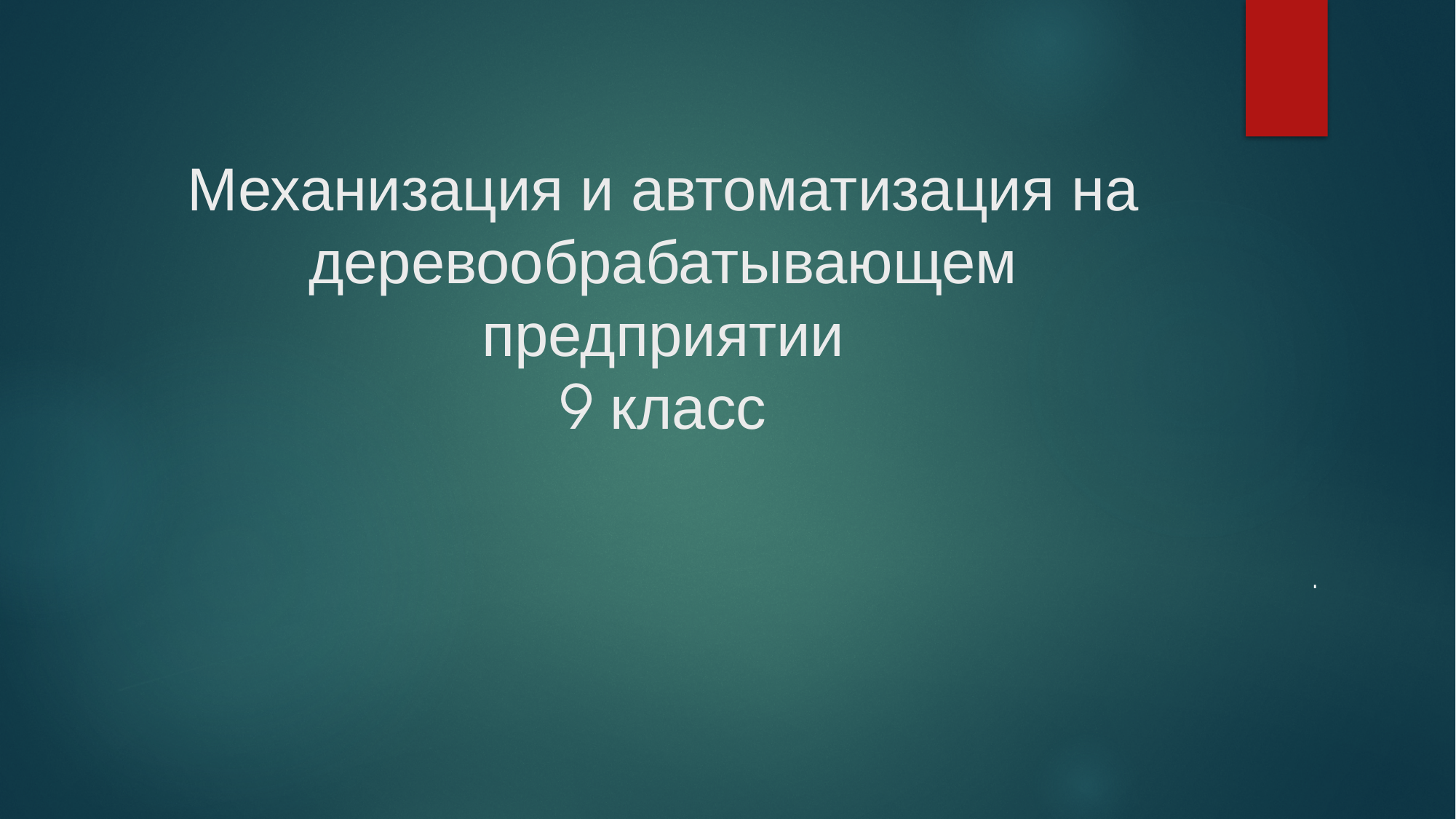

# Механизация и автоматизация на деревообрабатывающем предприятии 9 класс
.